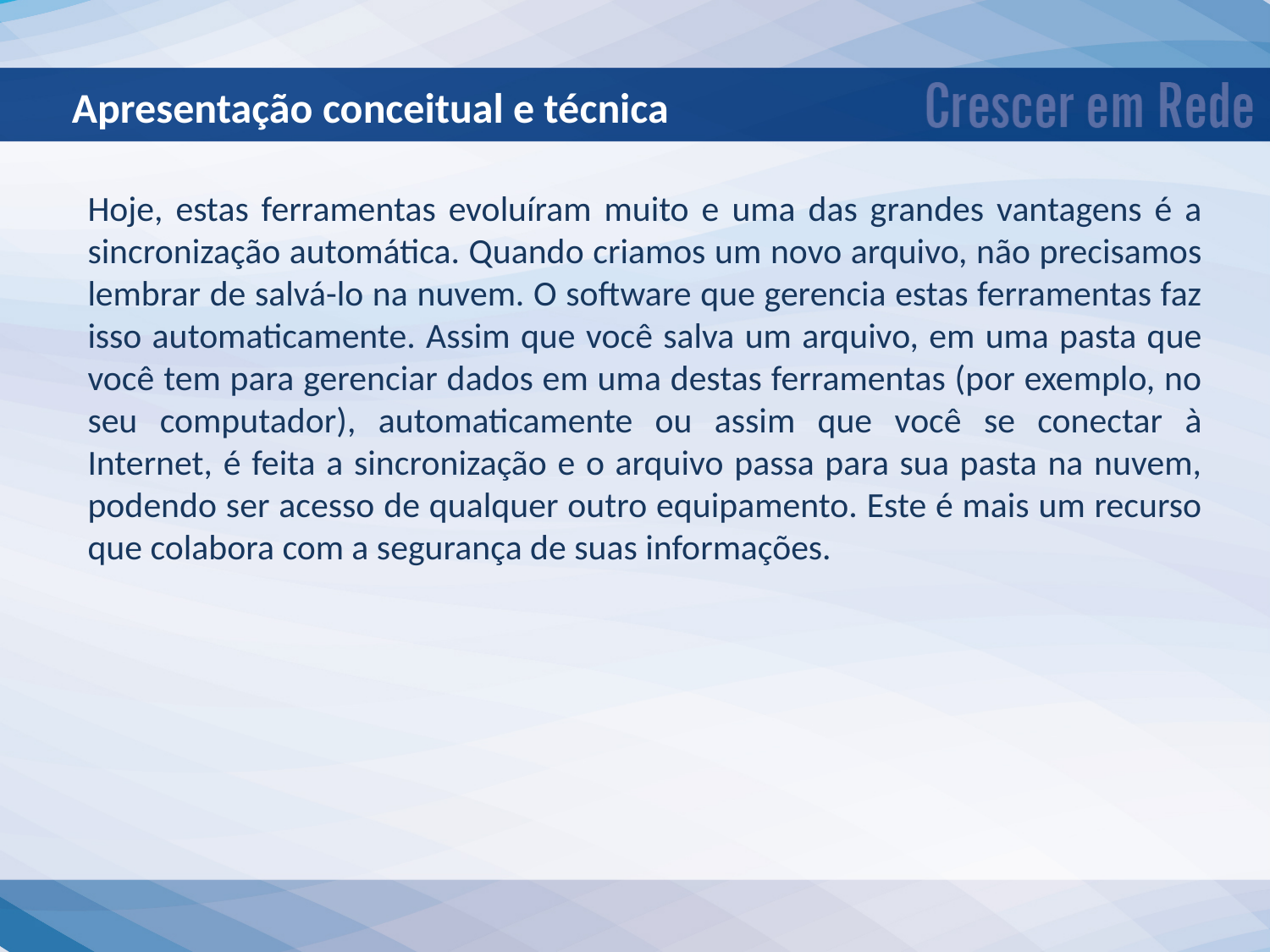

Apresentação conceitual e técnica
Hoje, estas ferramentas evoluíram muito e uma das grandes vantagens é a sincronização automática. Quando criamos um novo arquivo, não precisamos lembrar de salvá-lo na nuvem. O software que gerencia estas ferramentas faz isso automaticamente. Assim que você salva um arquivo, em uma pasta que você tem para gerenciar dados em uma destas ferramentas (por exemplo, no seu computador), automaticamente ou assim que você se conectar à Internet, é feita a sincronização e o arquivo passa para sua pasta na nuvem, podendo ser acesso de qualquer outro equipamento. Este é mais um recurso que colabora com a segurança de suas informações.